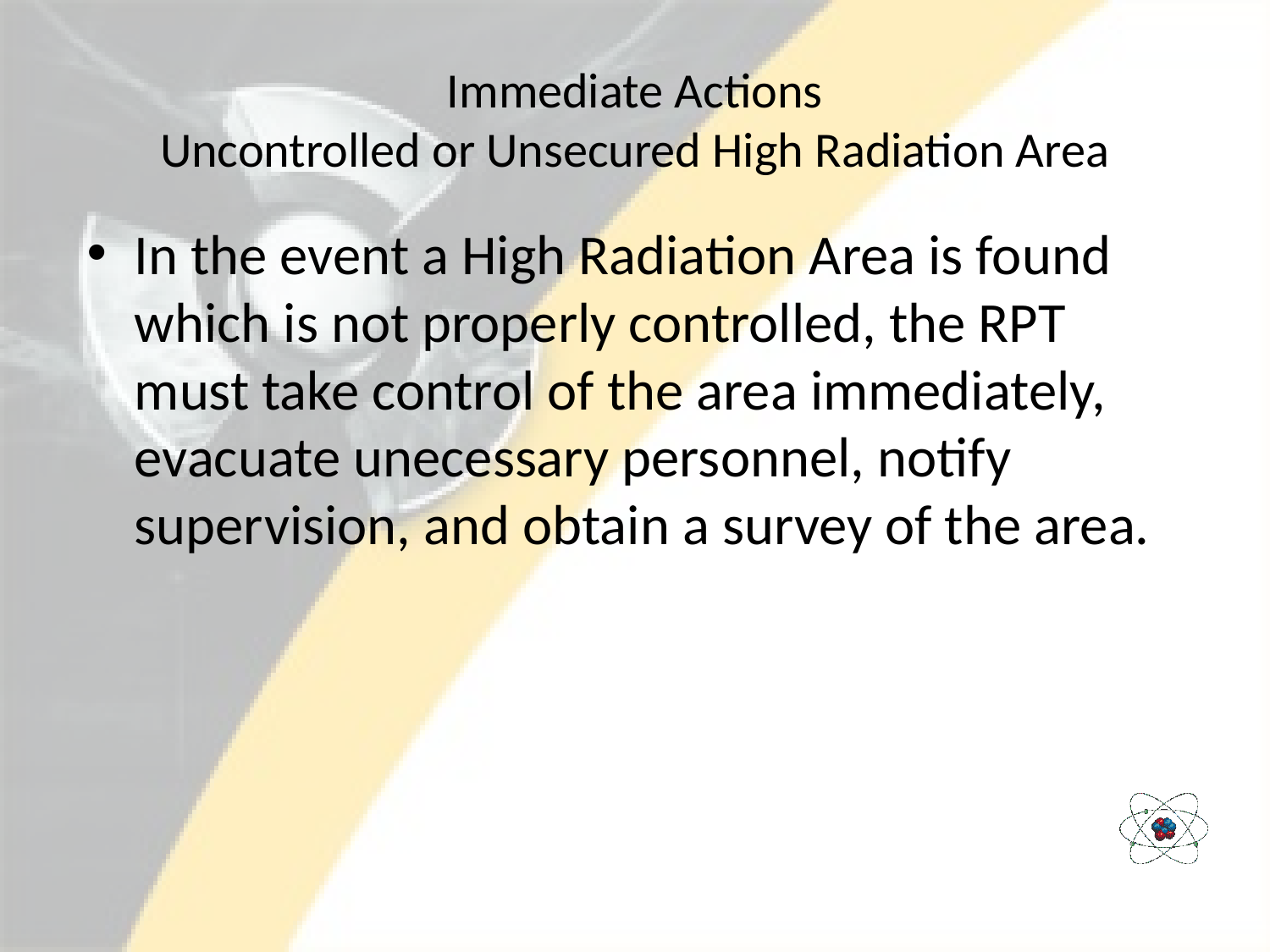

# Immediate Actions Uncontrolled or Unsecured High Radiation Area
In the event a High Radiation Area is found which is not properly controlled, the RPT must take control of the area immediately, evacuate unecessary personnel, notify supervision, and obtain a survey of the area.